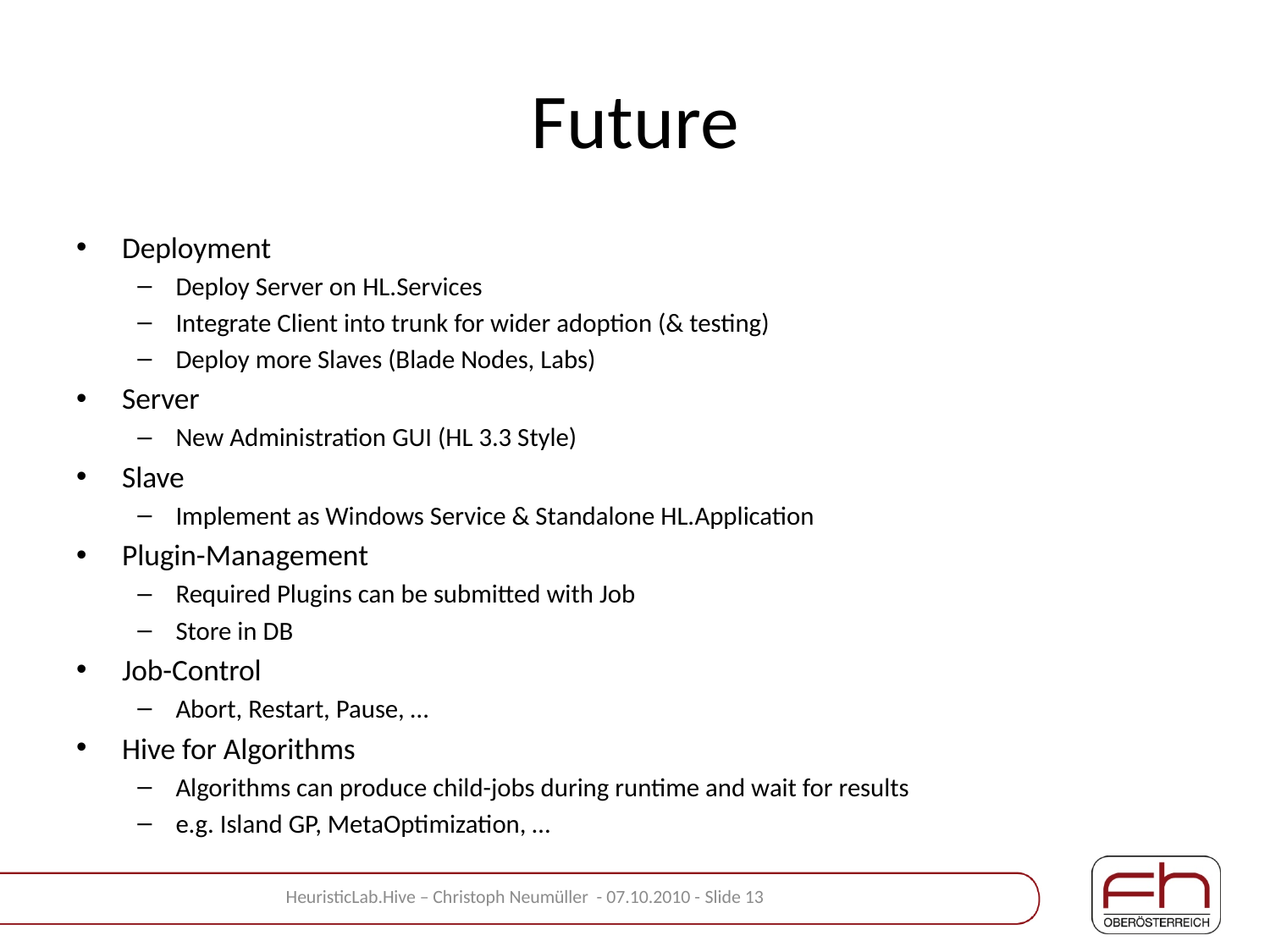

# Future
Deployment
Deploy Server on HL.Services
Integrate Client into trunk for wider adoption (& testing)
Deploy more Slaves (Blade Nodes, Labs)
Server
New Administration GUI (HL 3.3 Style)
Slave
Implement as Windows Service & Standalone HL.Application
Plugin-Management
Required Plugins can be submitted with Job
Store in DB
Job-Control
Abort, Restart, Pause, …
Hive for Algorithms
Algorithms can produce child-jobs during runtime and wait for results
e.g. Island GP, MetaOptimization, …